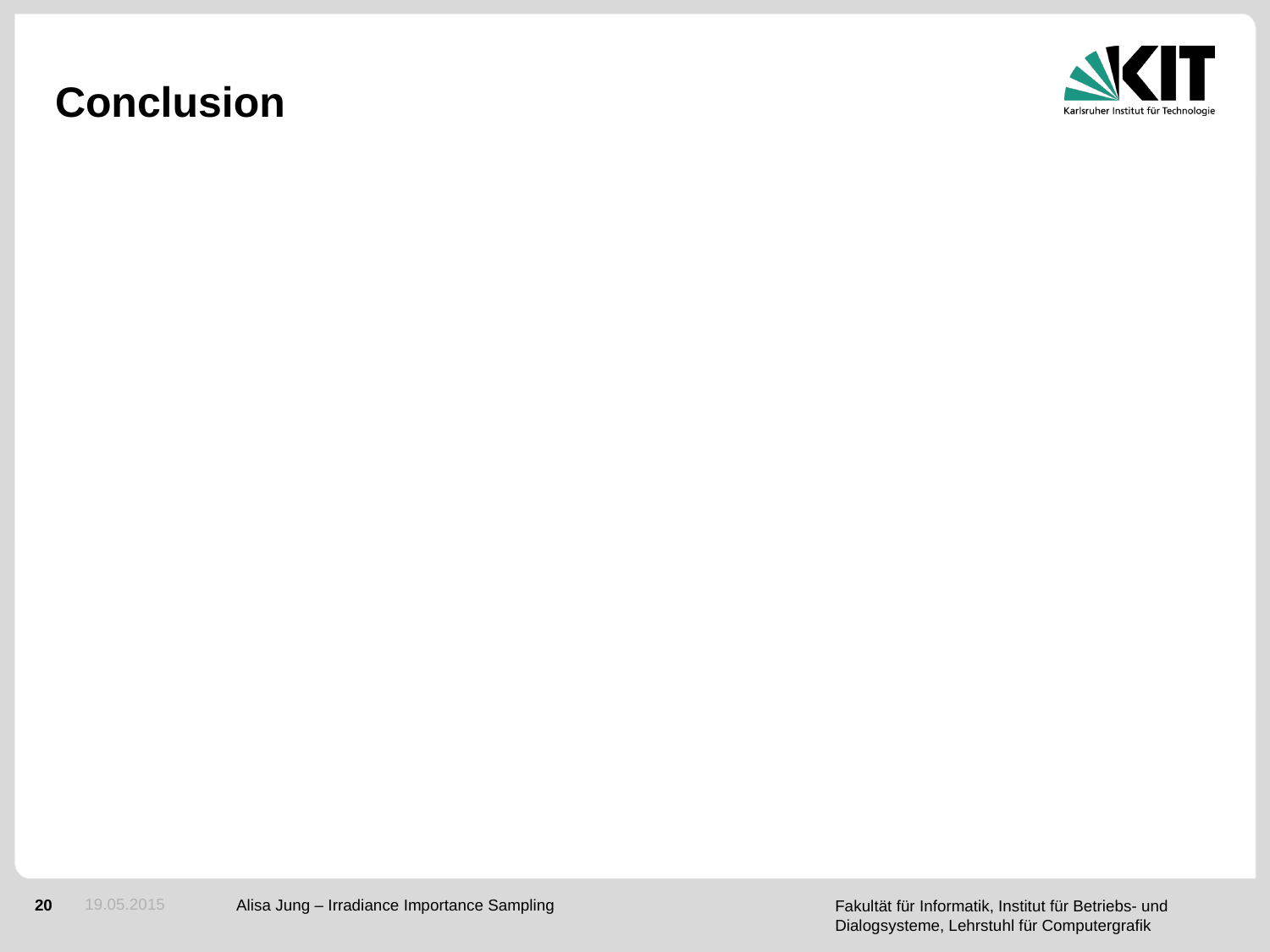

# Conclusion

19.05.2015
Alisa Jung – Irradiance Importance Sampling